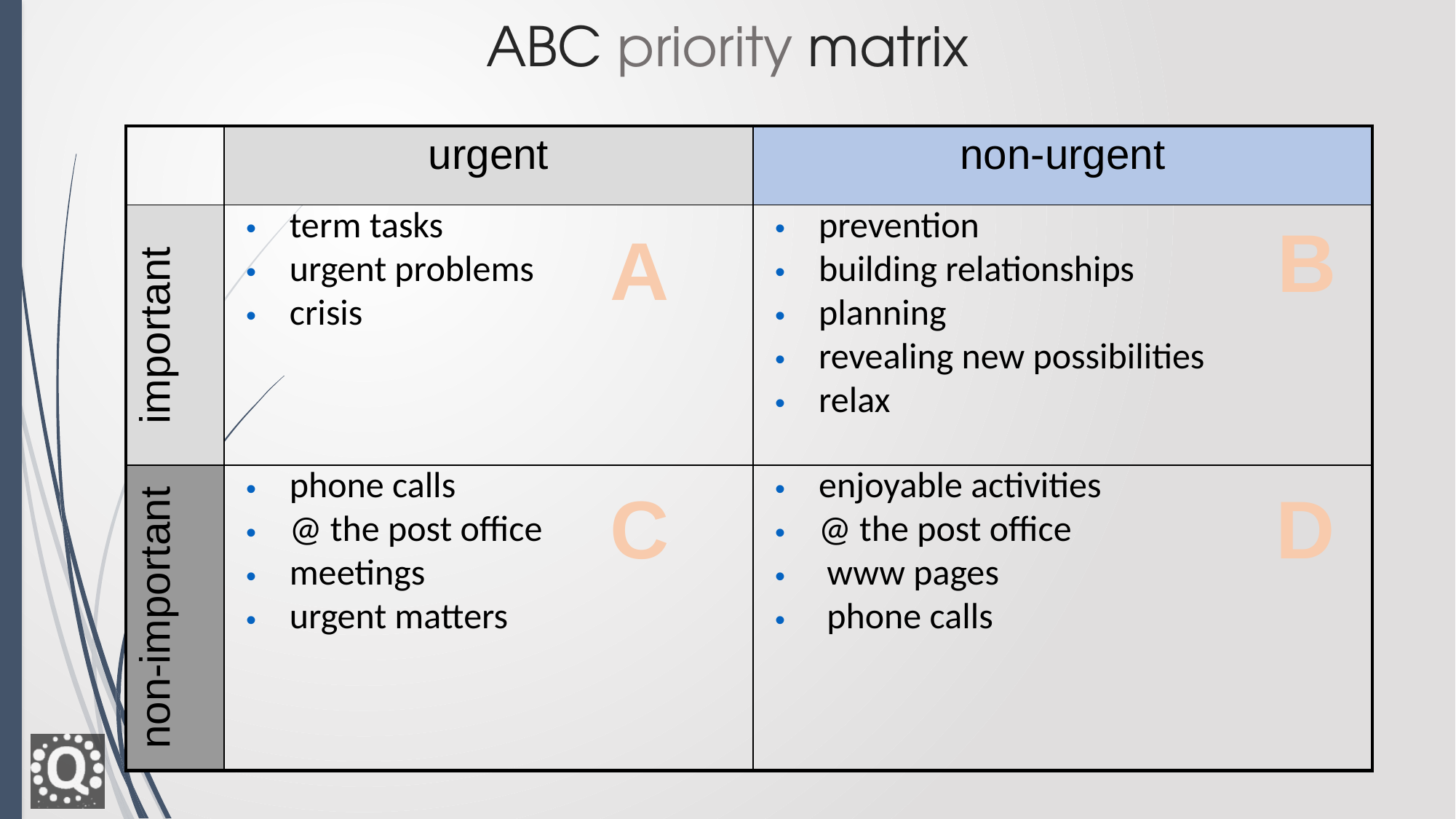

# ABC priority matrix
|  | urgent | non-urgent |
| --- | --- | --- |
| important | term tasks urgent problems crisis | prevention building relationships planning revealing new possibilities relax |
| non-important | phone calls @ the post office meetings urgent matters | enjoyable activities @ the post office www pages phone calls |
B
A
C
D